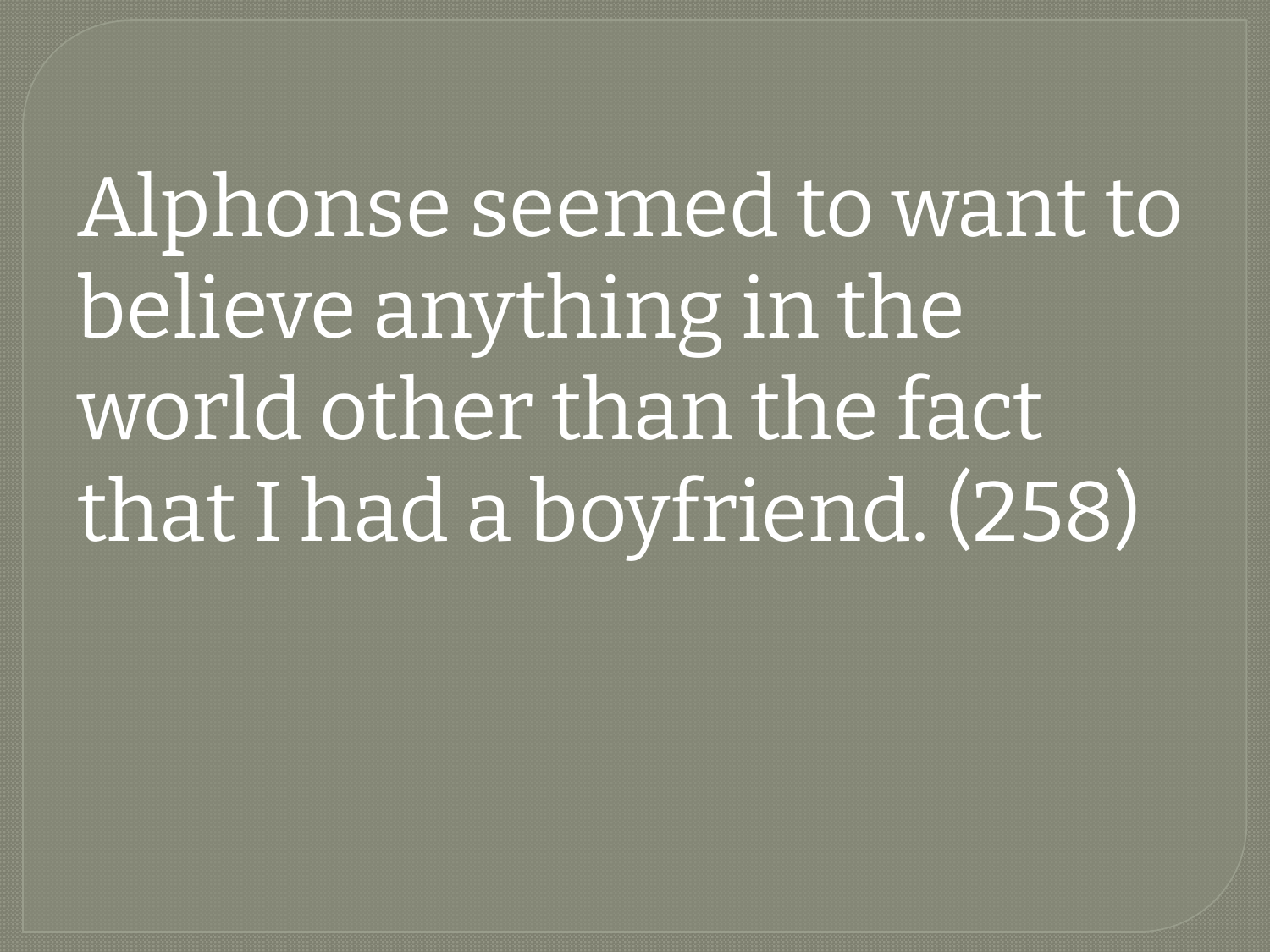

Alphonse seemed to want to believe anything in the world other than the fact that I had a boyfriend. (258)